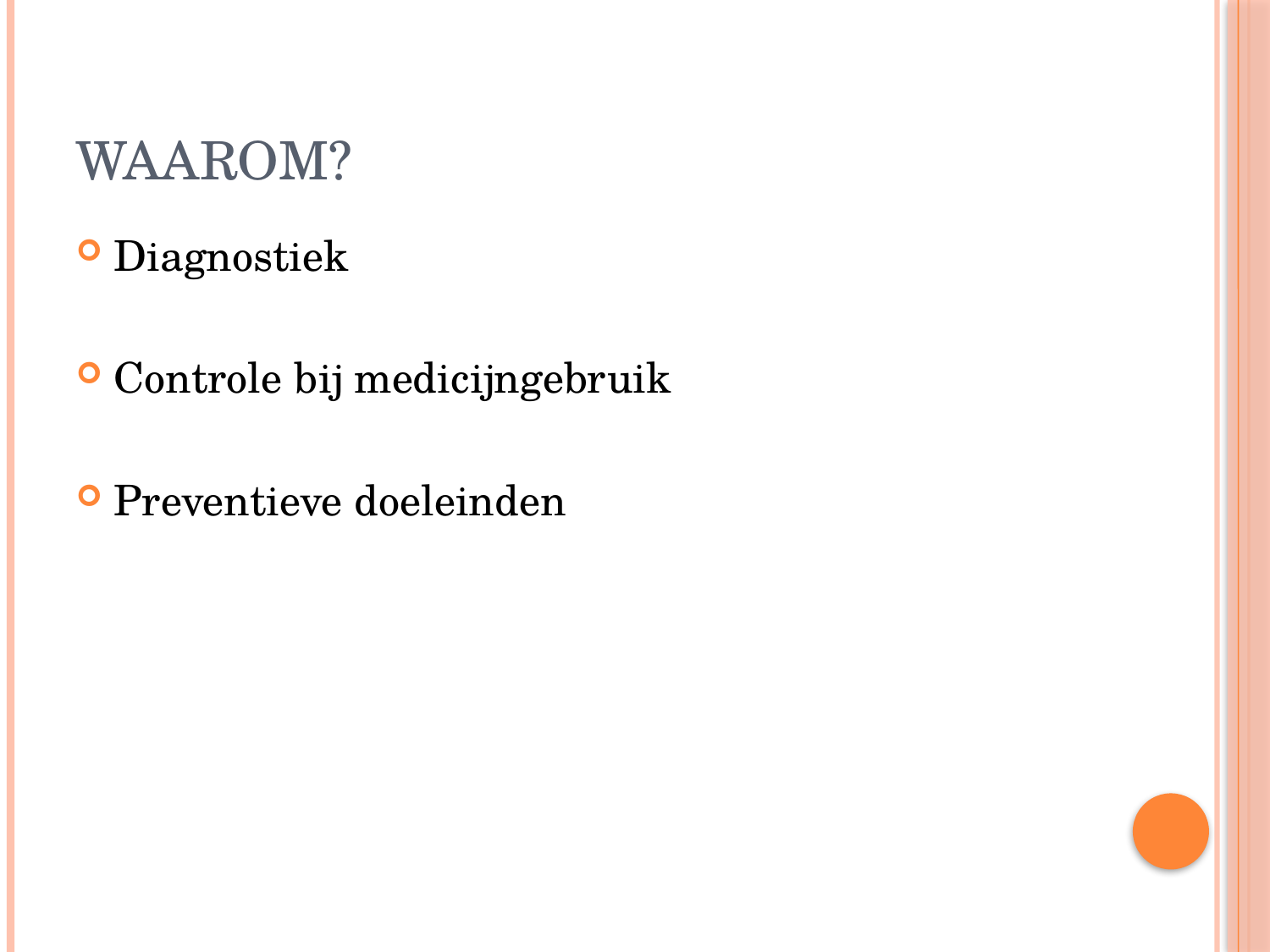

# Waarom?
Diagnostiek

Controle bij medicijngebruik

Preventieve doeleinden